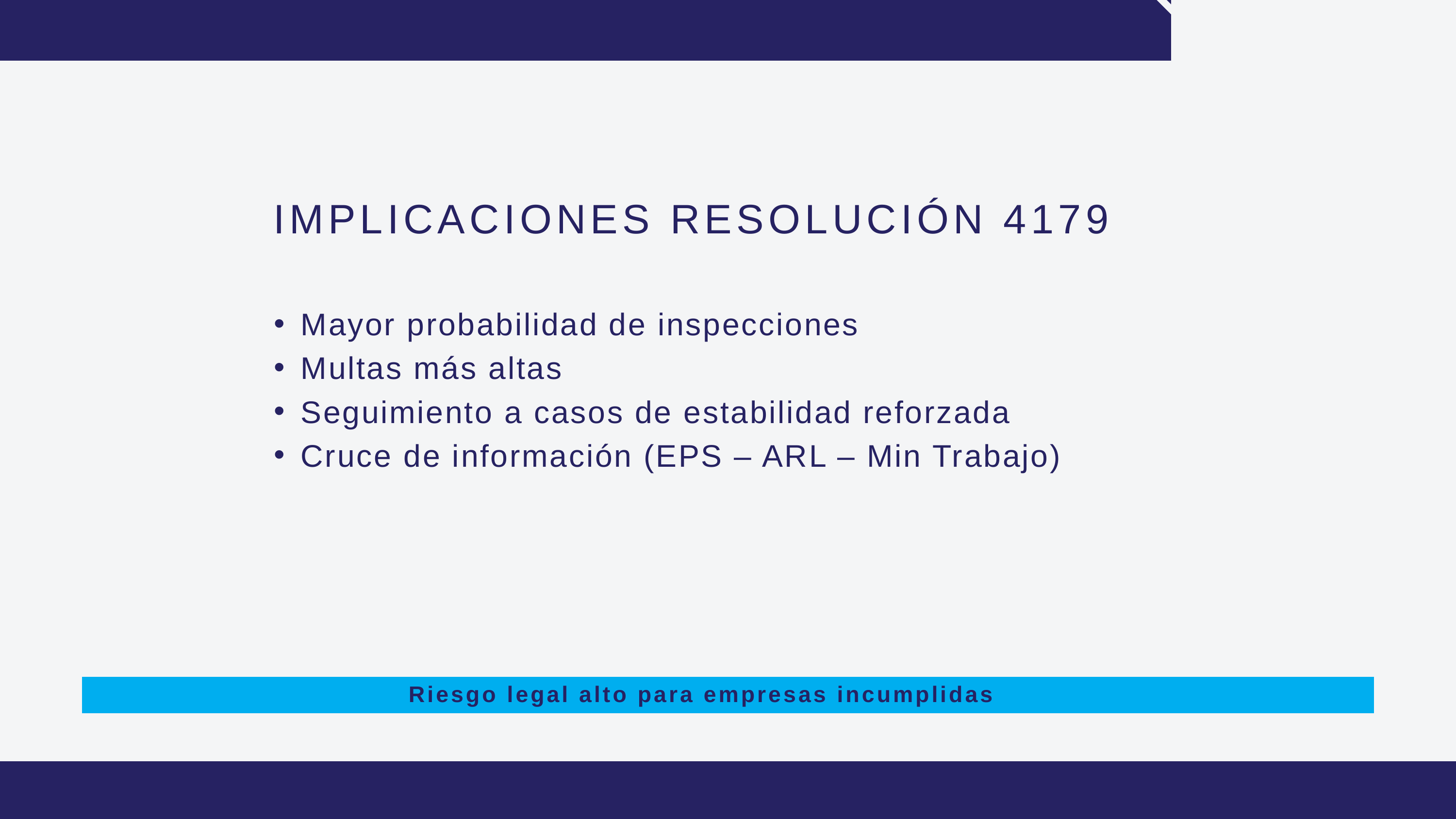

IMPLICACIONES RESOLUCIÓN 4179

Mayor probabilidad de inspecciones
Multas más altas
Seguimiento a casos de estabilidad reforzada
Cruce de información (EPS – ARL – Min Trabajo)

Riesgo legal alto para empresas incumplidas